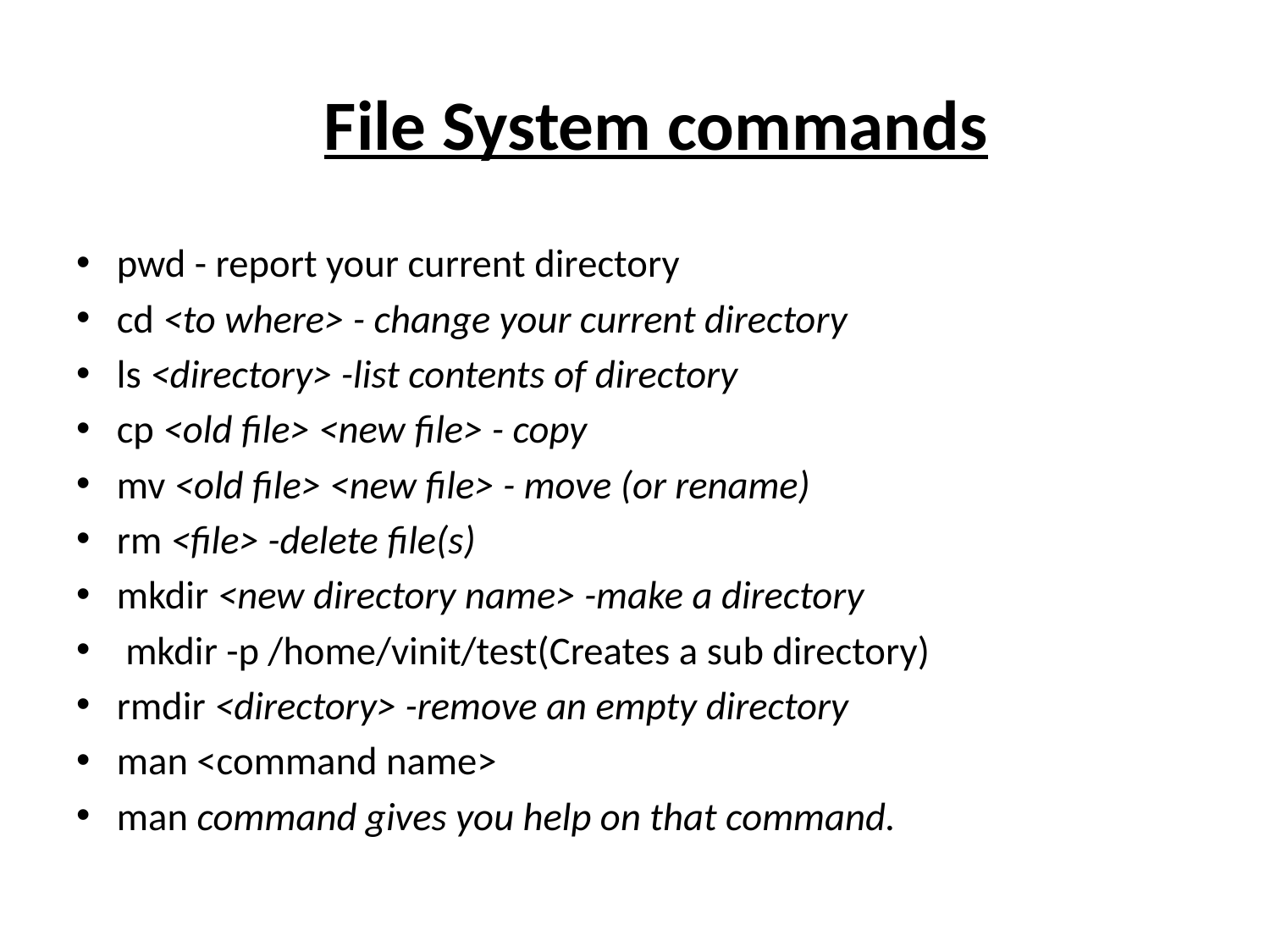

# File System commands

pwd - report your current directory
cd <to where> - change your current directory
ls <directory> -list contents of directory
cp <old file> <new file> - copy
mv <old file> <new file> - move (or rename)
rm <file> -delete file(s)
mkdir <new directory name> -make a directory
 mkdir -p /home/vinit/test(Creates a sub directory)
rmdir <directory> -remove an empty directory
man <command name>
man command gives you help on that command.